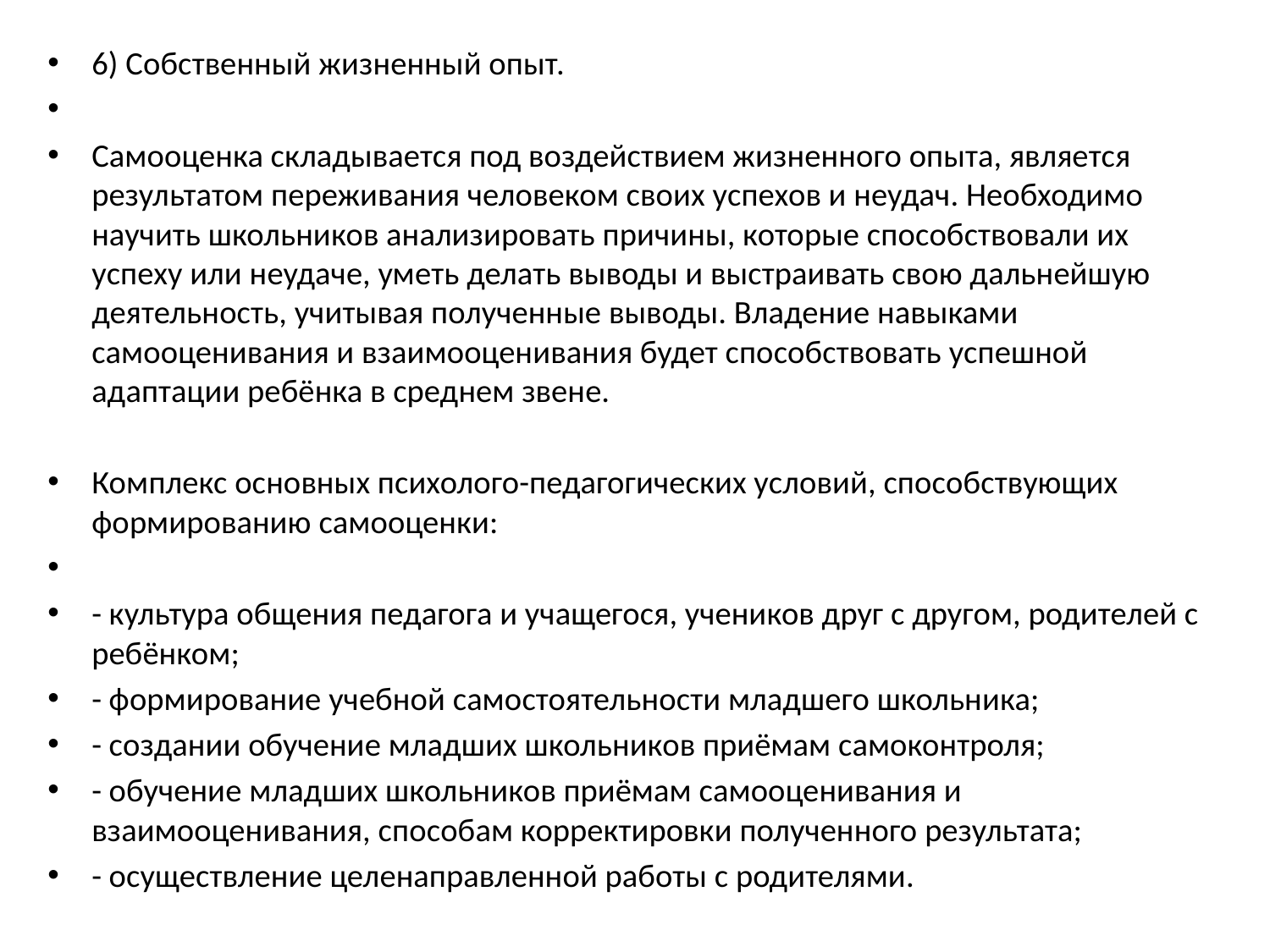

6) Собственный жизненный опыт.

Самооценка складывается под воздействием жизненного опыта, является результатом переживания человеком своих успехов и неудач. Необходимо научить школьников анализировать причины, которые способствовали их успеху или неудаче, уметь делать выводы и выстраивать свою дальнейшую деятельность, учитывая полученные выводы. Владение навыками самооценивания и взаимооценивания будет способствовать успешной адаптации ребёнка в среднем звене.

Комплекс основных психолого-педагогических условий, способствующих формированию самооценки:

- культура общения педагога и учащегося, учеников друг с другом, родителей с ребёнком;
- формирование учебной самостоятельности младшего школьника;
- создании обучение младших школьников приёмам самоконтроля;
- обучение младших школьников приёмам самооценивания и взаимооценивания, способам корректировки полученного результата;
- осуществление целенаправленной работы с родителями.